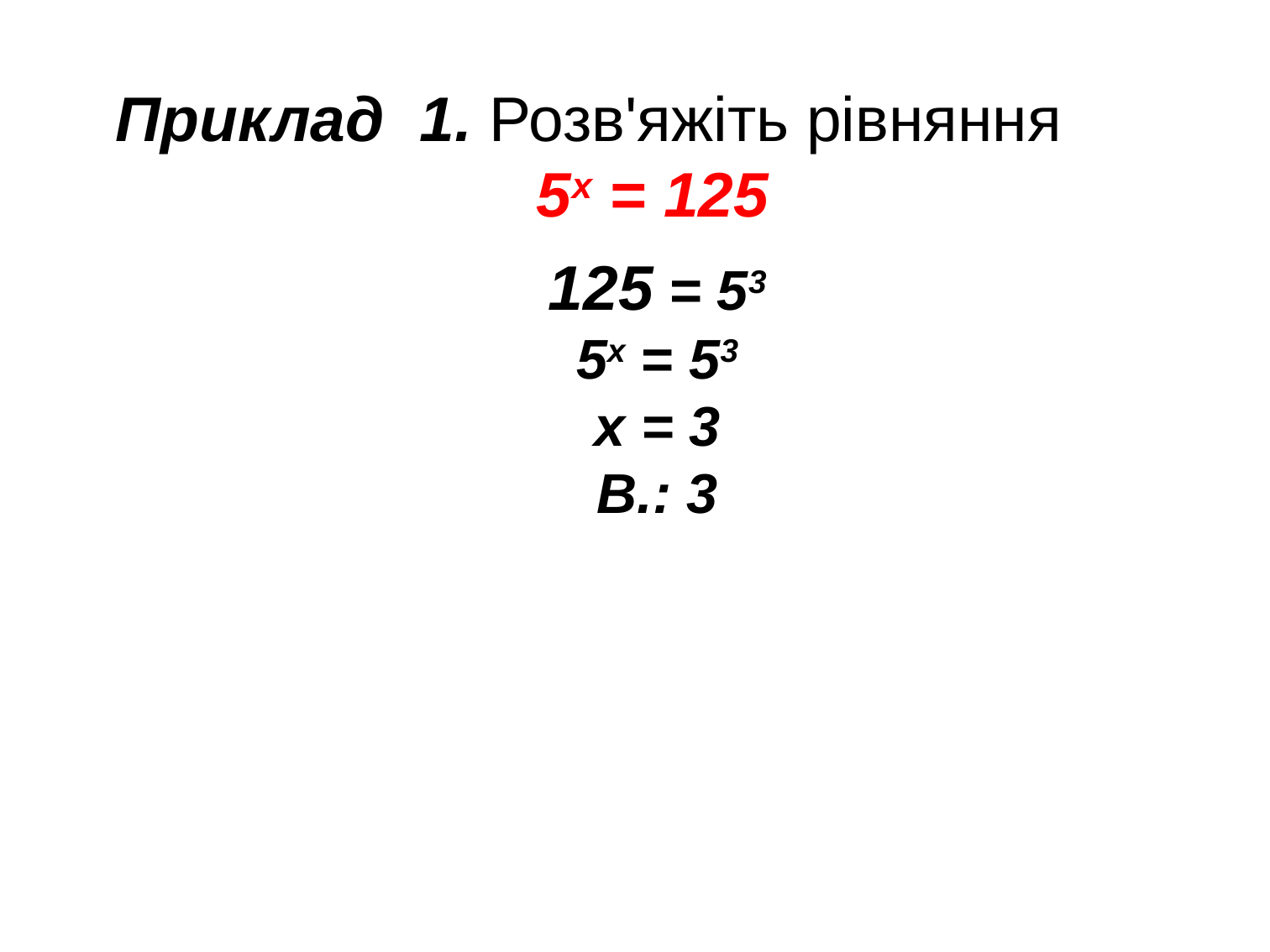

Приклад  1. Розв'яжіть рівняння
 5х = 125
125 = 53
5х = 53
х = 3
В.: 3